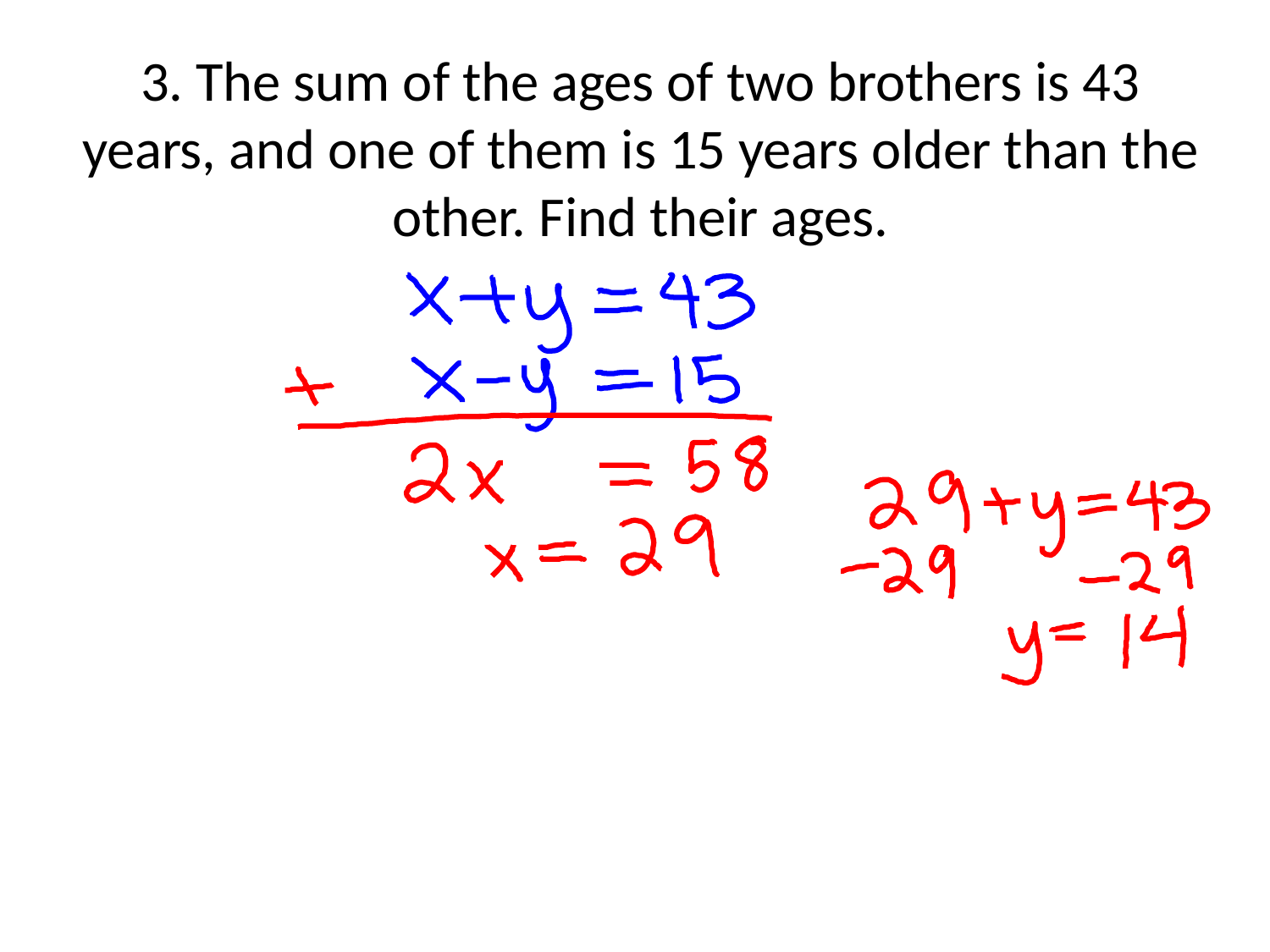

# 3. The sum of the ages of two brothers is 43 years, and one of them is 15 years older than the other. Find their ages.